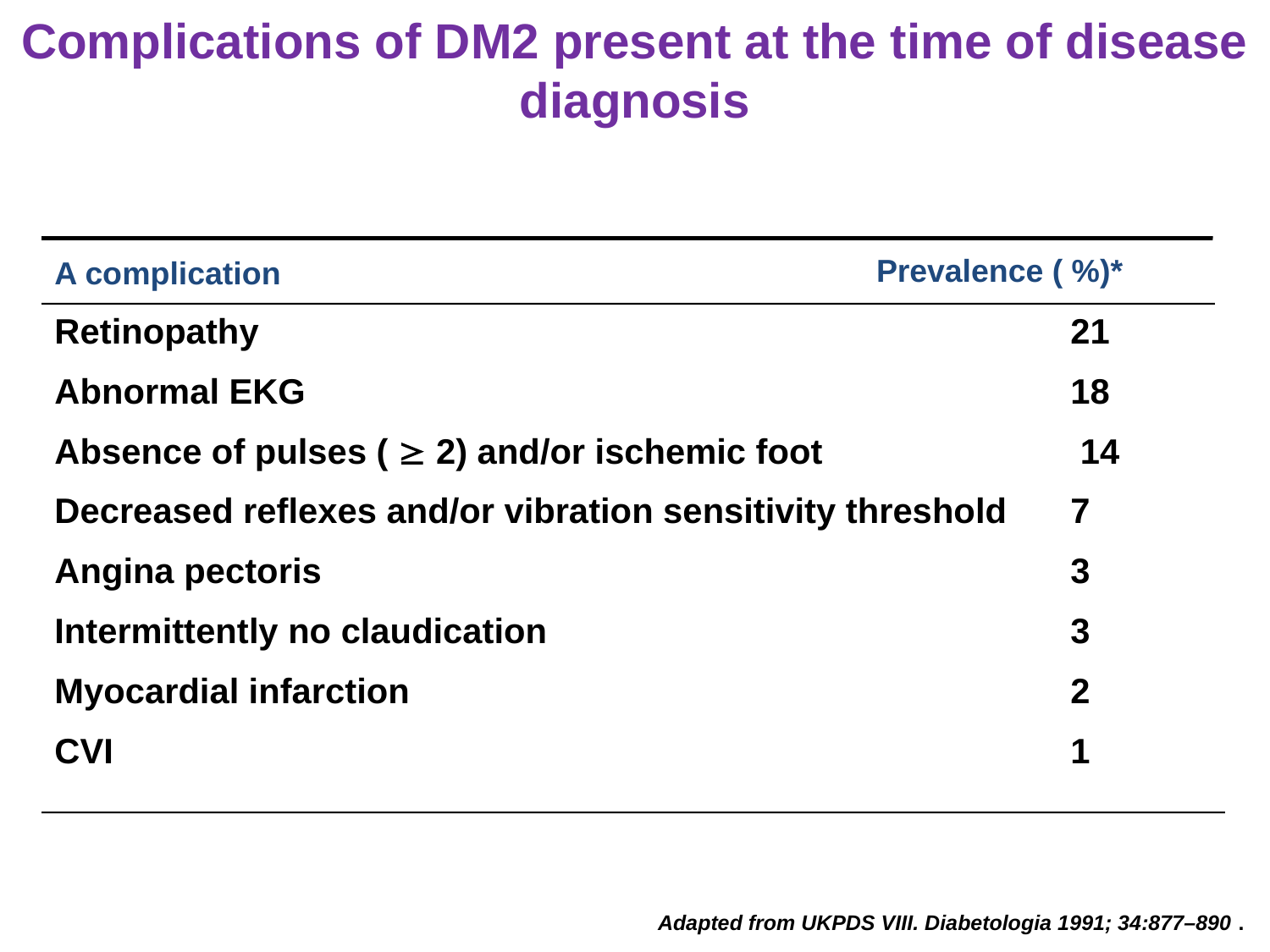

# Complications of DM2 present at the time of disease diagnosis

Prevalence ( %)*
A complication
Retinopathy 		21
Abnormal EKG 		18
Absence of pulses ( ≥ 2) and/or ischemic foot		 14
Decreased reflexes and/or vibration sensitivity threshold 		7
Angina pectoris 		3
Intermittently no claudication 		3
Myocardial infarction 		2
CVI 		1

* Some patients have more than one complication at the time of diagnosis
* * 50% of patients will have some complication at the time of diagnosis
Adapted from UKPDS VIII. Diabetologia 1991; 34:877–890 .